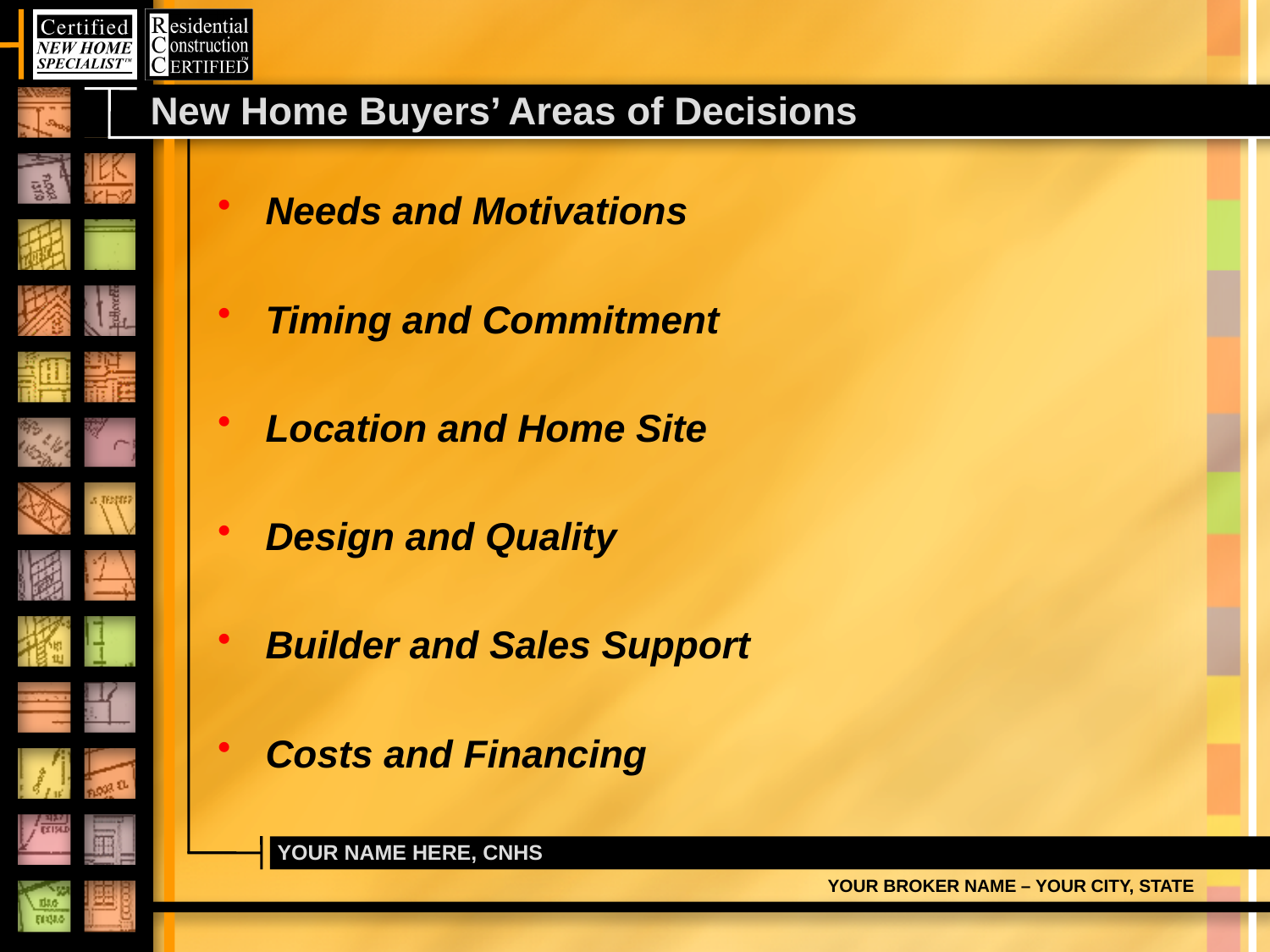

# New Home Buyers’ Areas of Decisions
Needs and Motivations

Timing and Commitment

Location and Home Site

Design and Quality

Builder and Sales Support

Costs and Financing
YOUR NAME HERE, CNHS